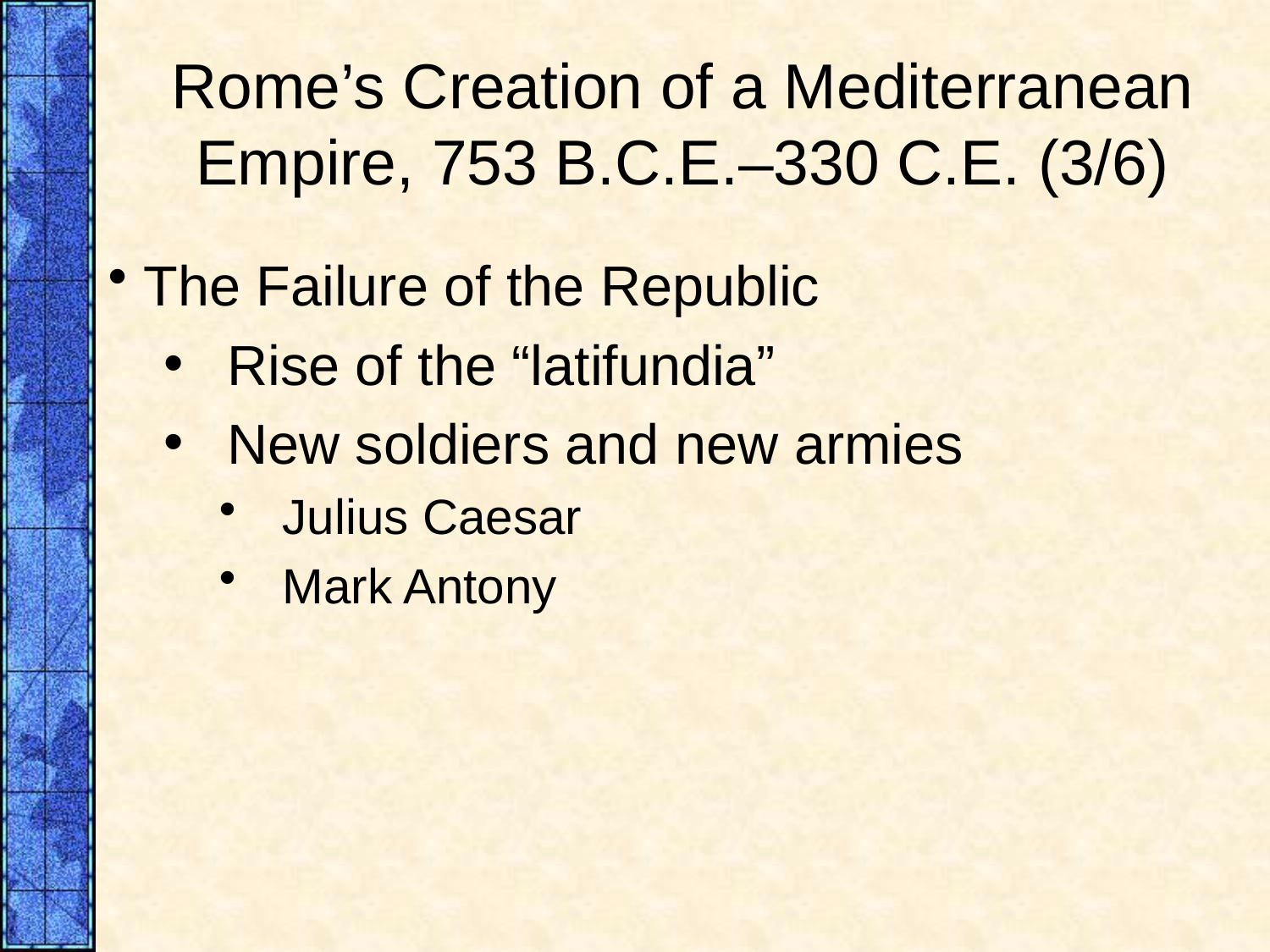

# Rome’s Creation of a Mediterranean Empire, 753 B.C.E.–330 C.E. (3/6)
 The Failure of the Republic
Rise of the “latifundia”
New soldiers and new armies
Julius Caesar
Mark Antony